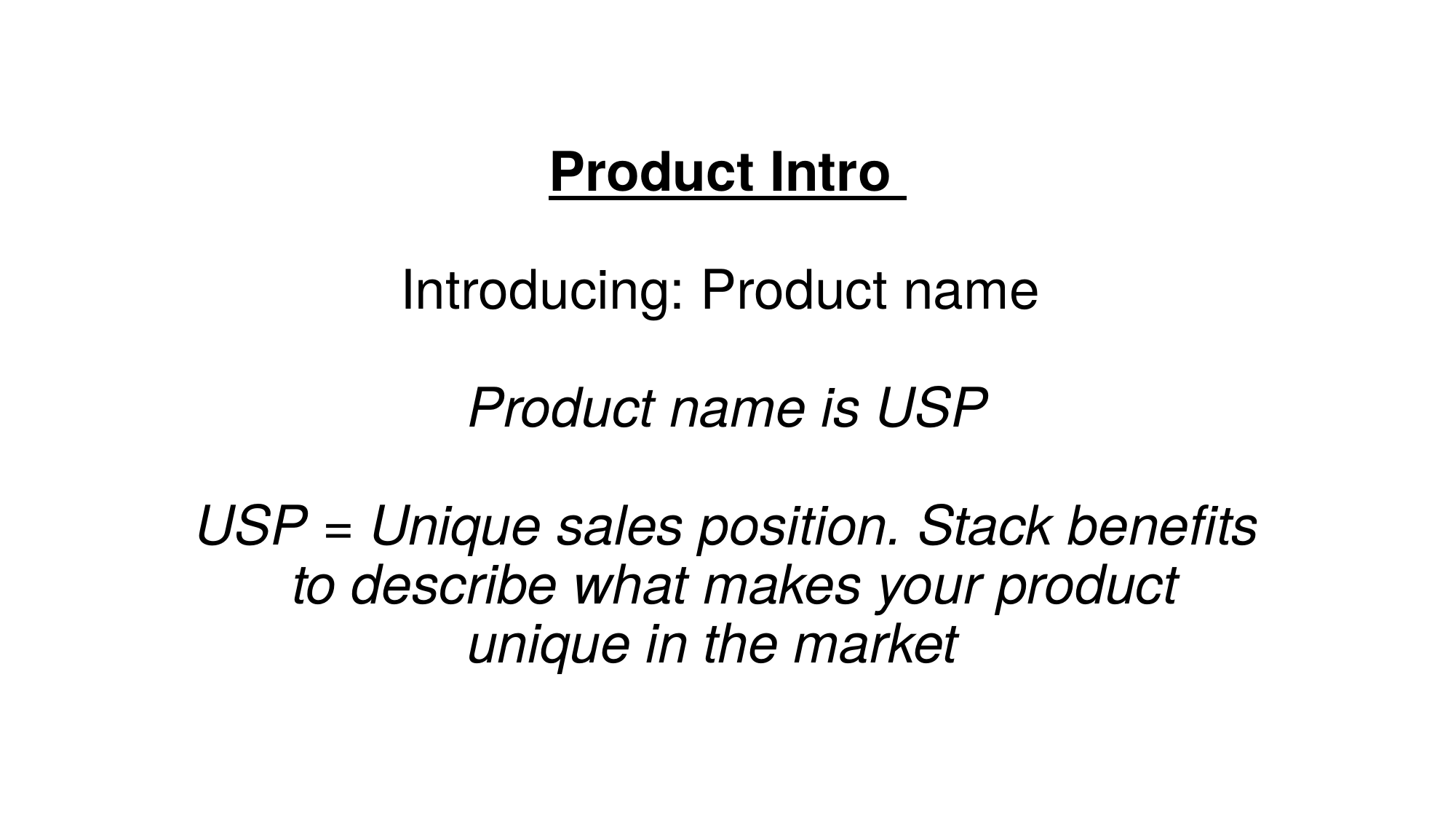

# Product Intro Introducing: Product name Product name is USP USP = Unique sales position. Stack benefits to describe what makes your product unique in the market